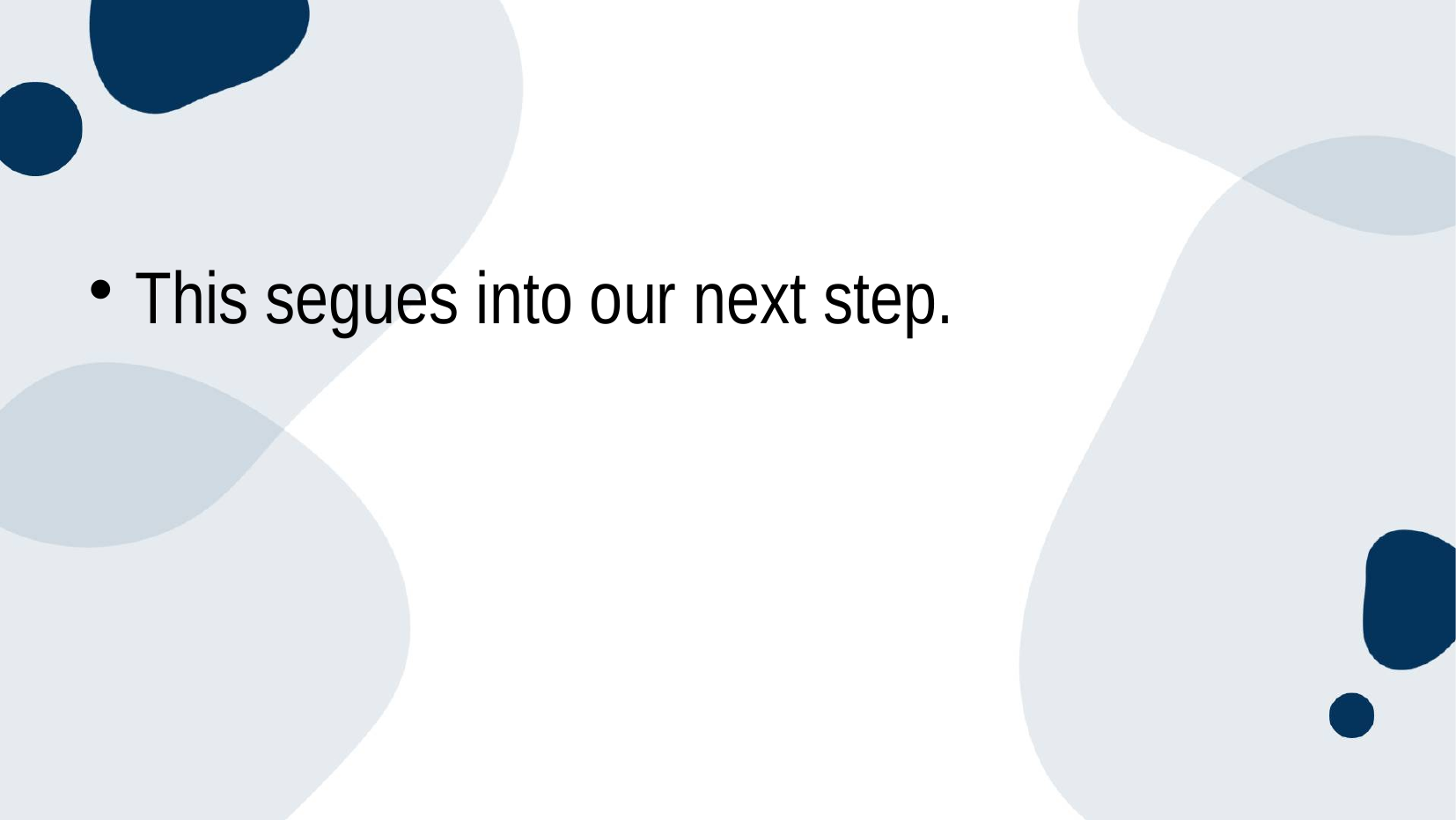

#
This segues into our next step.